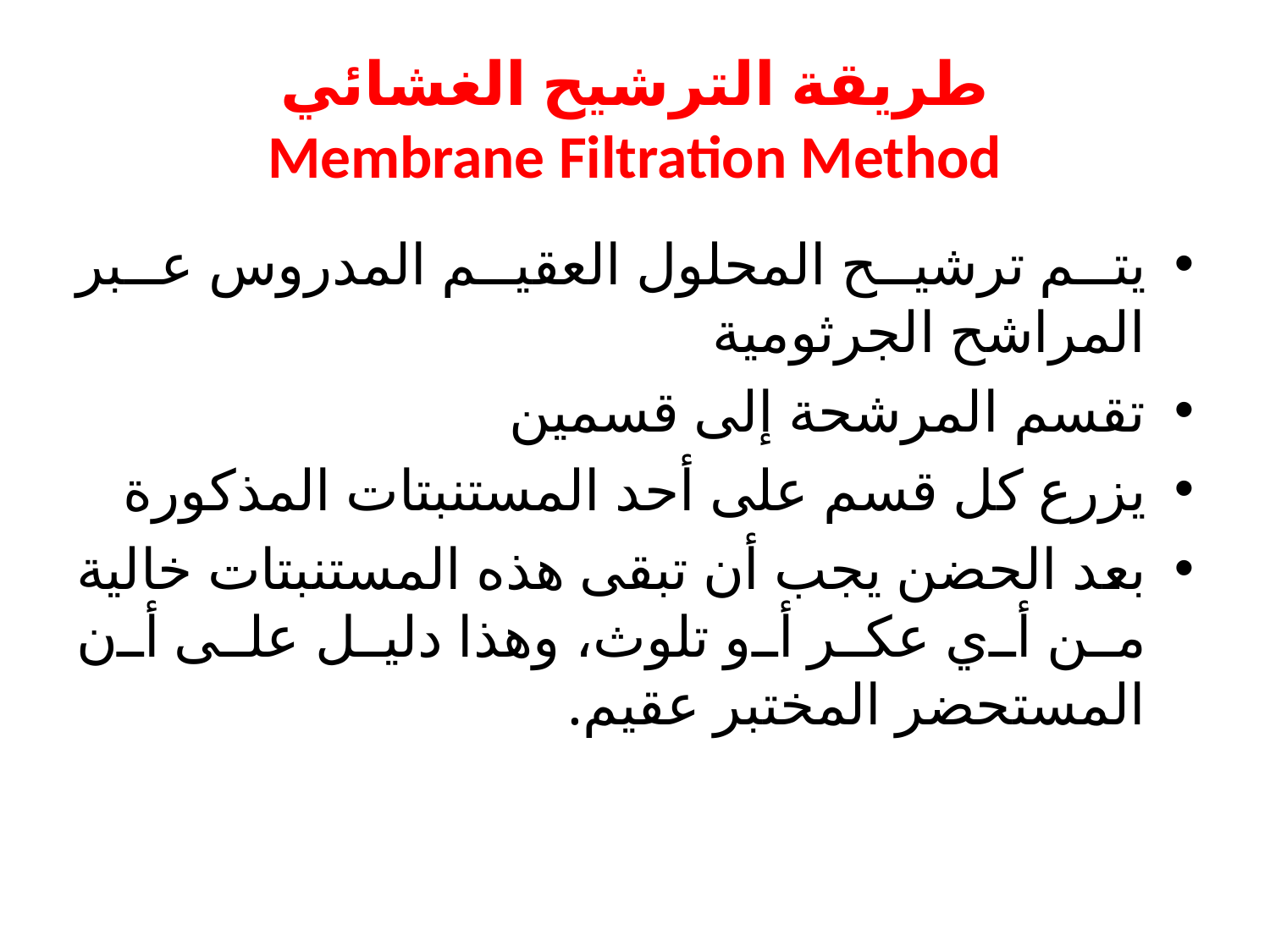

# طريقة الترشيح الغشائي Membrane Filtration Method
يتم ترشيح المحلول العقيم المدروس عبر المراشح الجرثومية
تقسم المرشحة إلى قسمين
يزرع كل قسم على أحد المستنبتات المذكورة
بعد الحضن يجب أن تبقى هذه المستنبتات خالية من أي عكر أو تلوث، وهذا دليل على أن المستحضر المختبر عقيم.